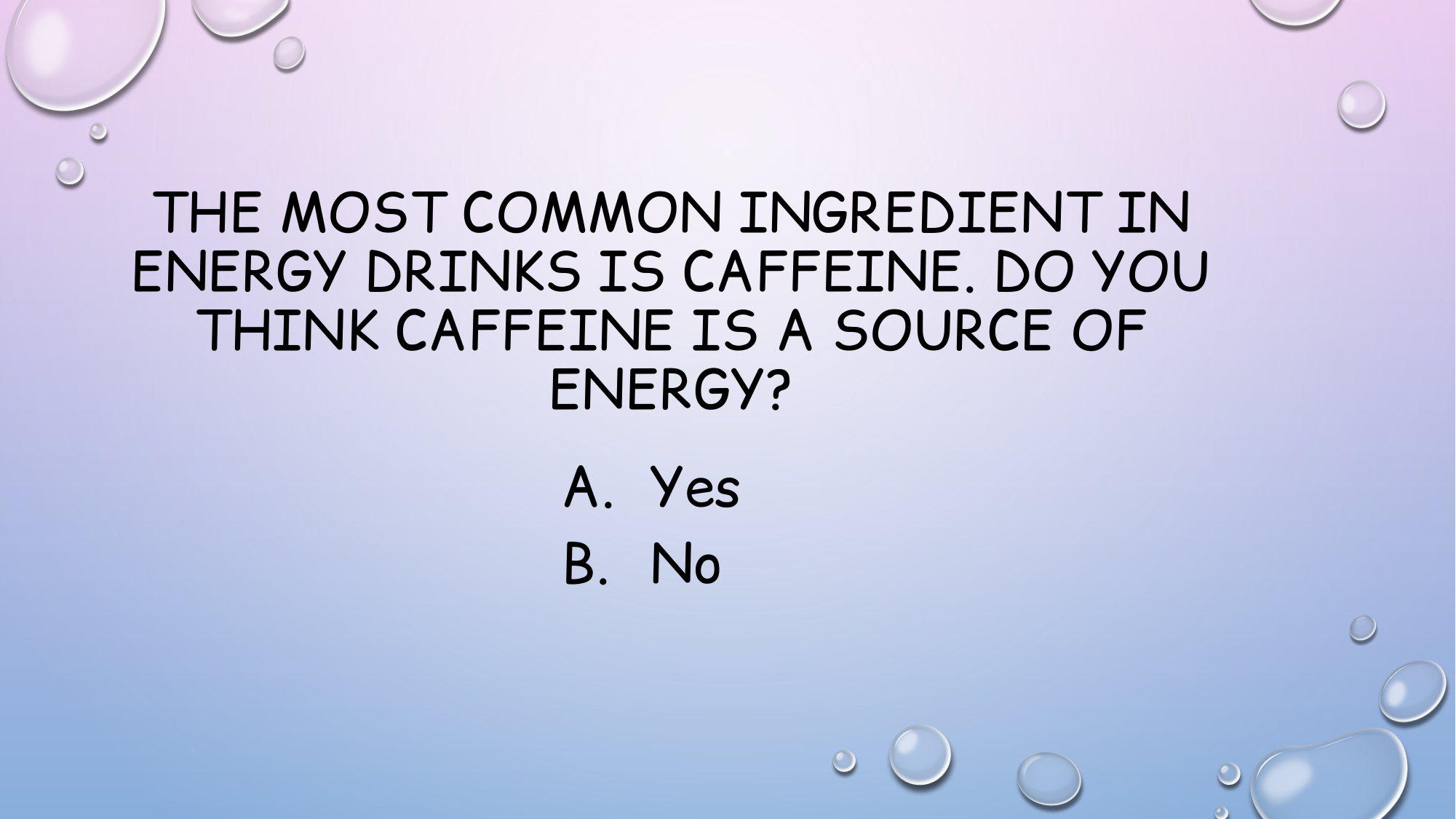

The most common ingredient in energy drinks is caffeine. Do you think caffeine is a source of energy?
| Yes No |
| --- |